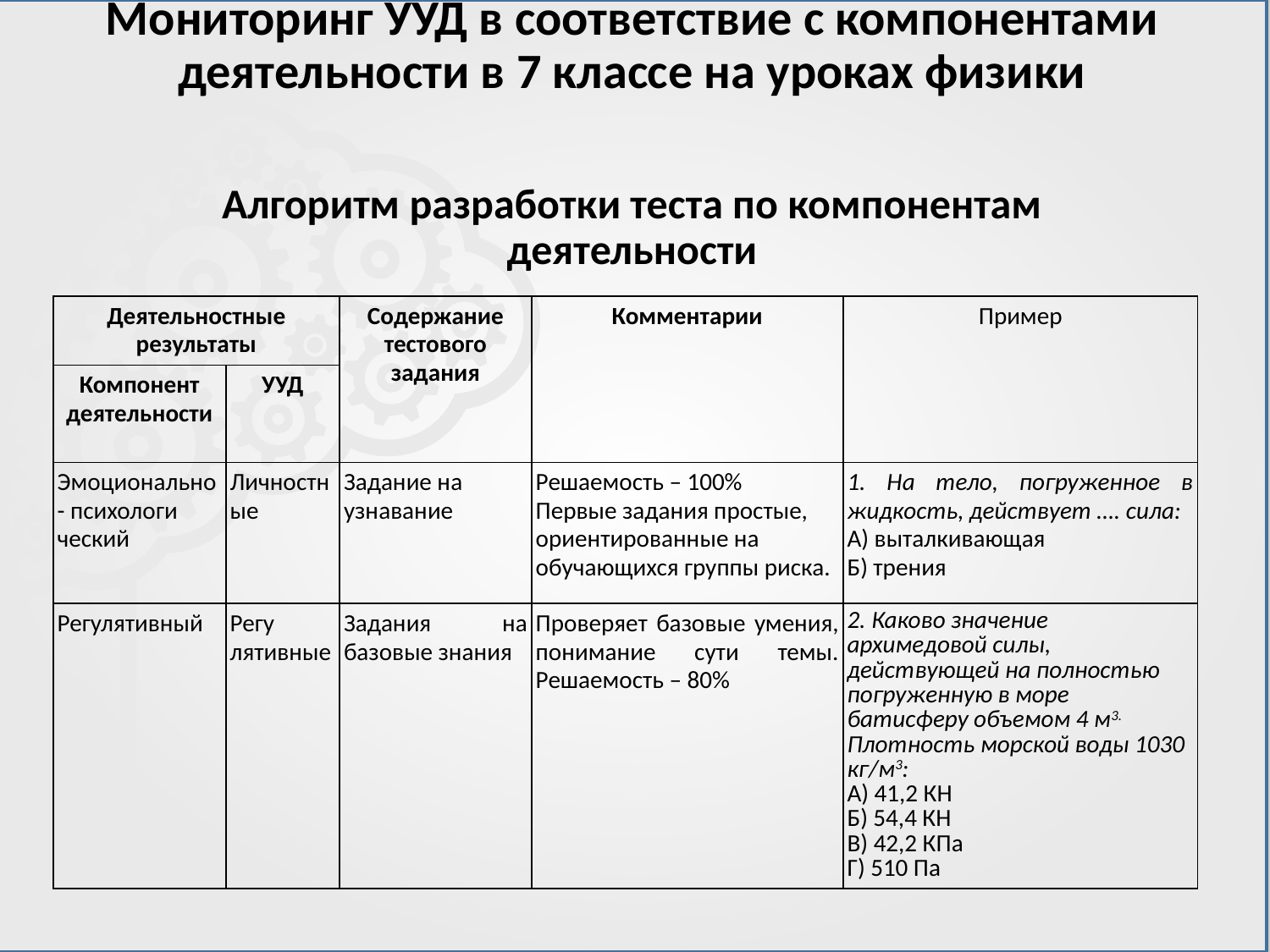

# Мониторинг УУД в соответствие с компонентами деятельности в 7 классе на уроках физики Алгоритм разработки теста по компонентам деятельности
| Деятельностные результаты |  | Содержание тестового задания | Комментарии | Пример |
| --- | --- | --- | --- | --- |
| Компонент деятельности | УУД |  |  |  |
| Эмоционально - психологи ческий | Личностные | Задание на узнавание | Решаемость – 100% Первые задания простые, ориентированные на обучающихся группы риска. | 1. На тело, погруженное в жидкость, действует …. сила: А) выталкивающая Б) трения |
| Регулятивный | Регу лятивные | Задания на базовые знания | Проверяет базовые умения, понимание сути темы. Решаемость – 80% | 2. Каково значение архимедовой силы, действующей на полностью погруженную в море батисферу объемом 4 м3. Плотность морской воды 1030 кг/м3: А) 41,2 КН Б) 54,4 КН В) 42,2 КПа Г) 510 Па |